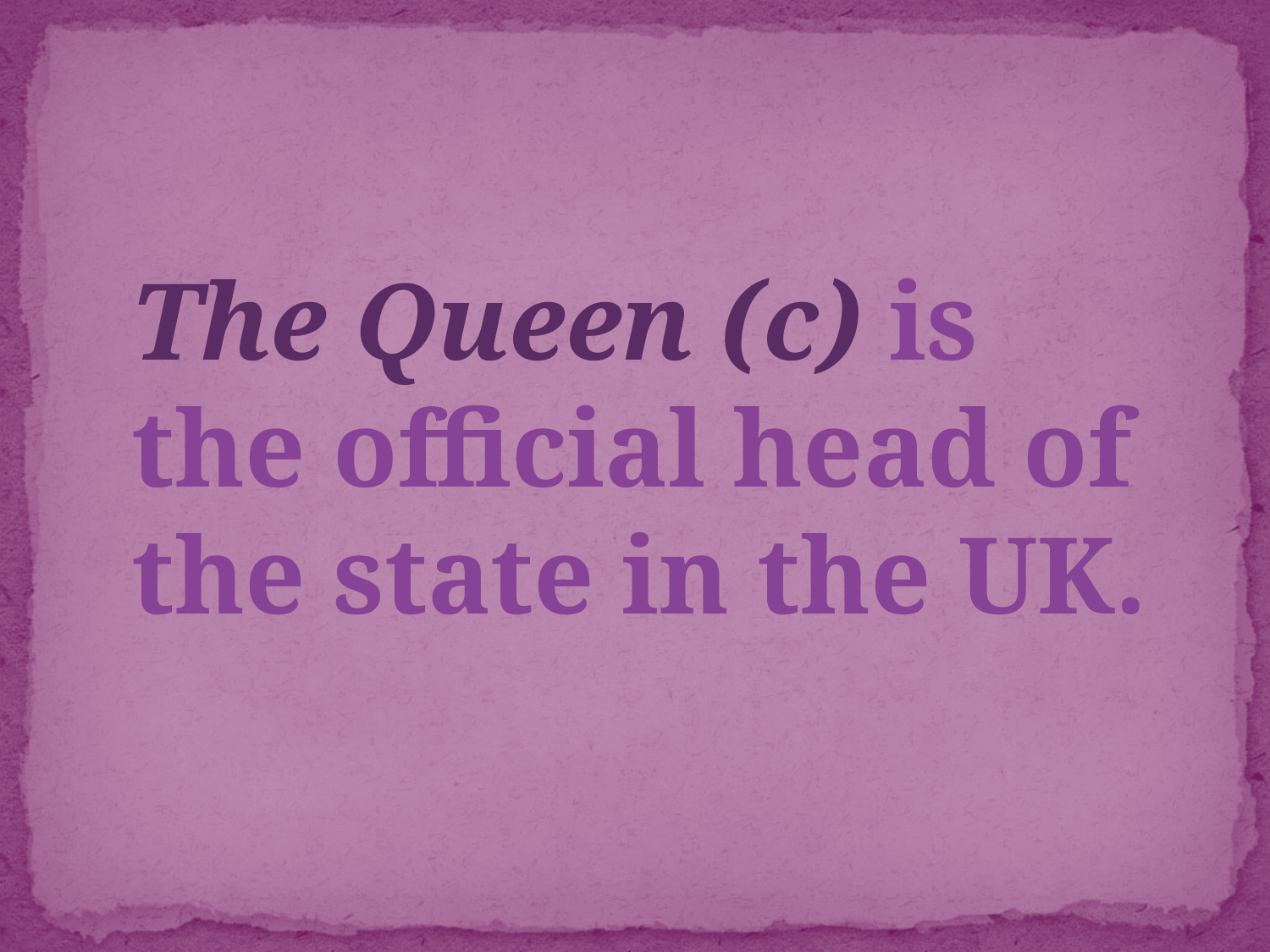

The Queen (c) is the official head of the state in the UK.